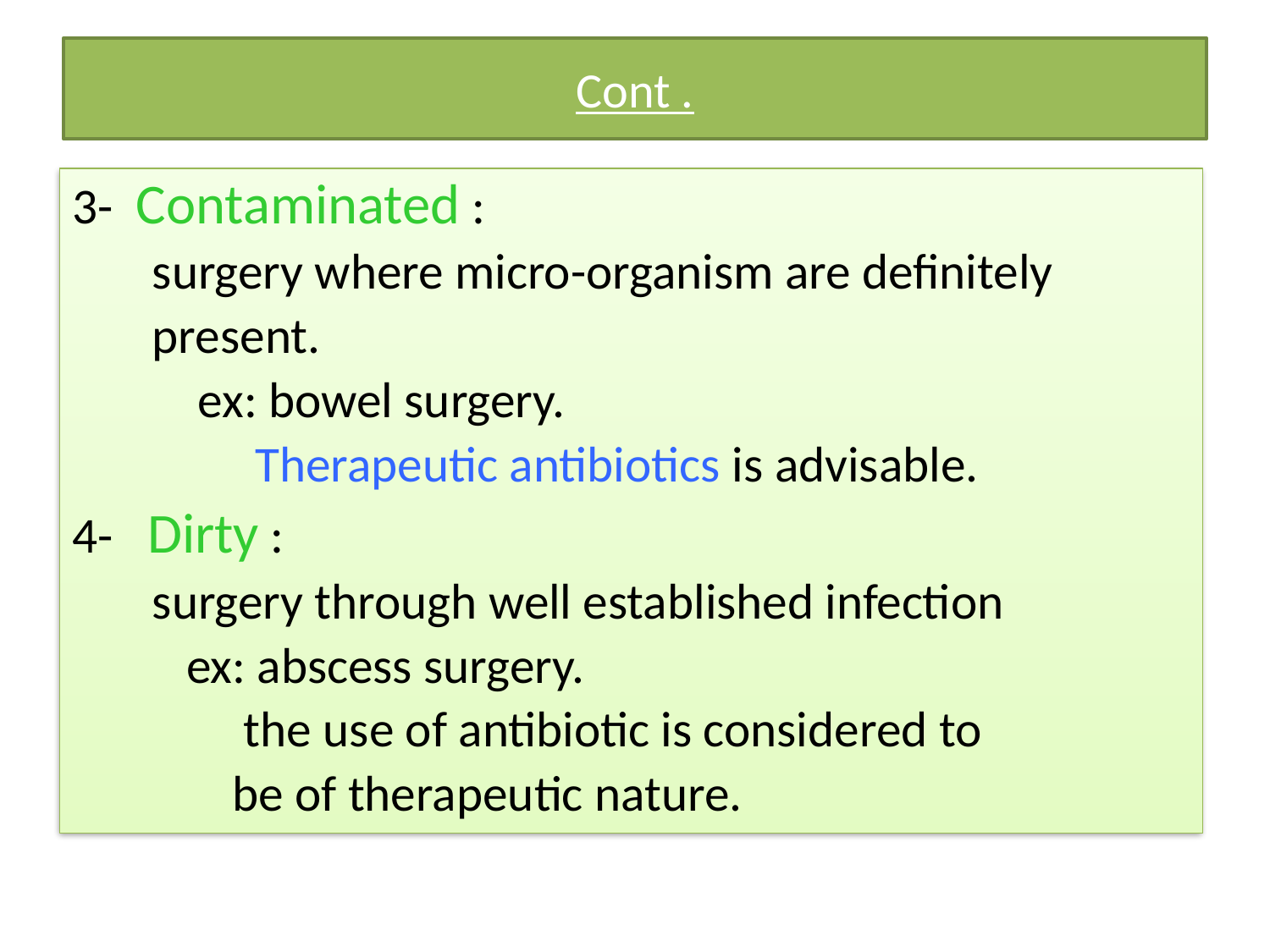

# Cont .
3-  Contaminated :
       surgery where micro-organism are definitely
       present.
           ex: bowel surgery.
                Therapeutic antibiotics is advisable.
4-   Dirty :
       surgery through well established infection
          ex: abscess surgery.
               the use of antibiotic is considered to
              be of therapeutic nature.